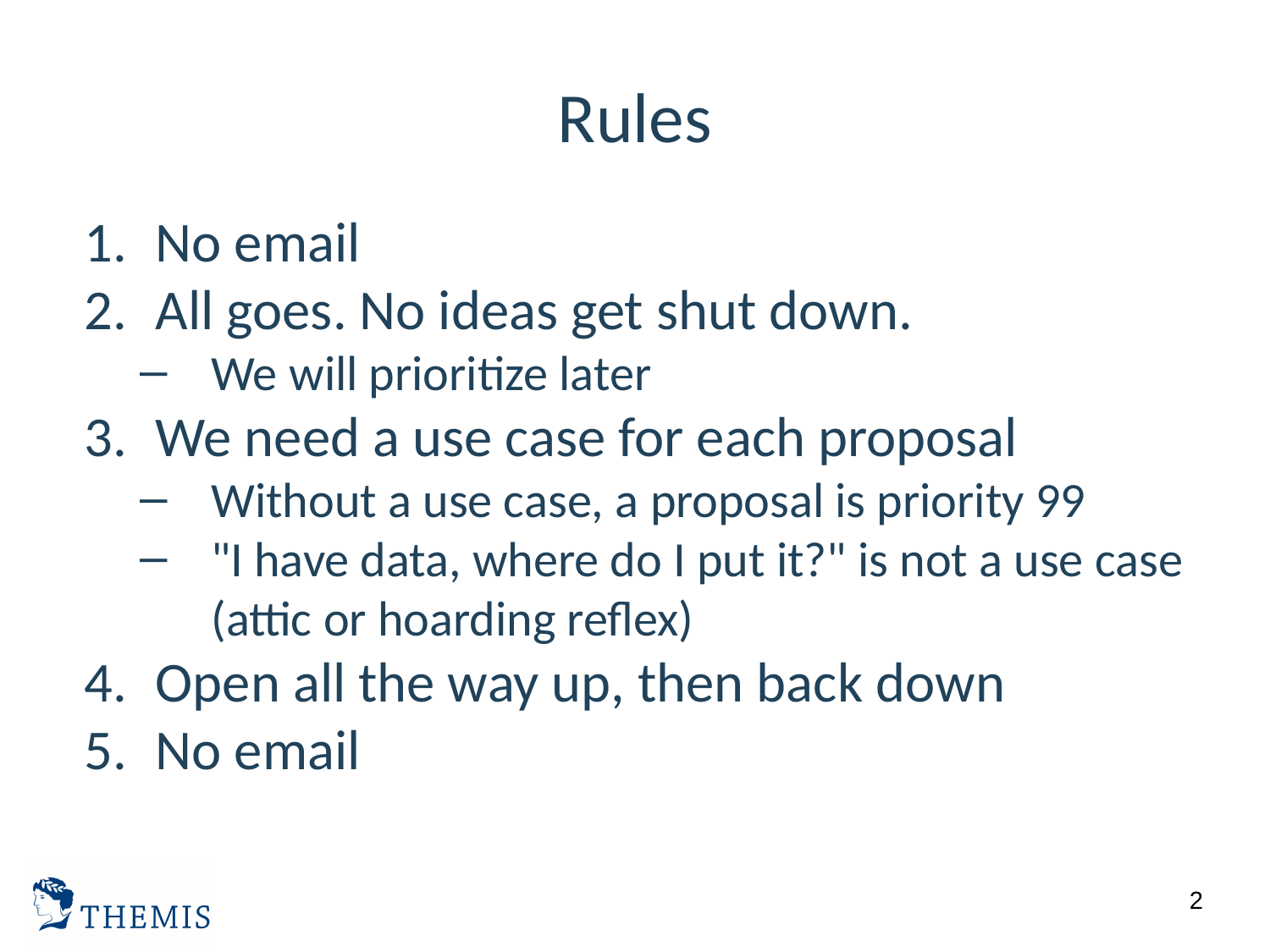

# Rules
No email
All goes. No ideas get shut down.
We will prioritize later
We need a use case for each proposal
Without a use case, a proposal is priority 99
"I have data, where do I put it?" is not a use case (attic or hoarding reflex)
Open all the way up, then back down
No email
2